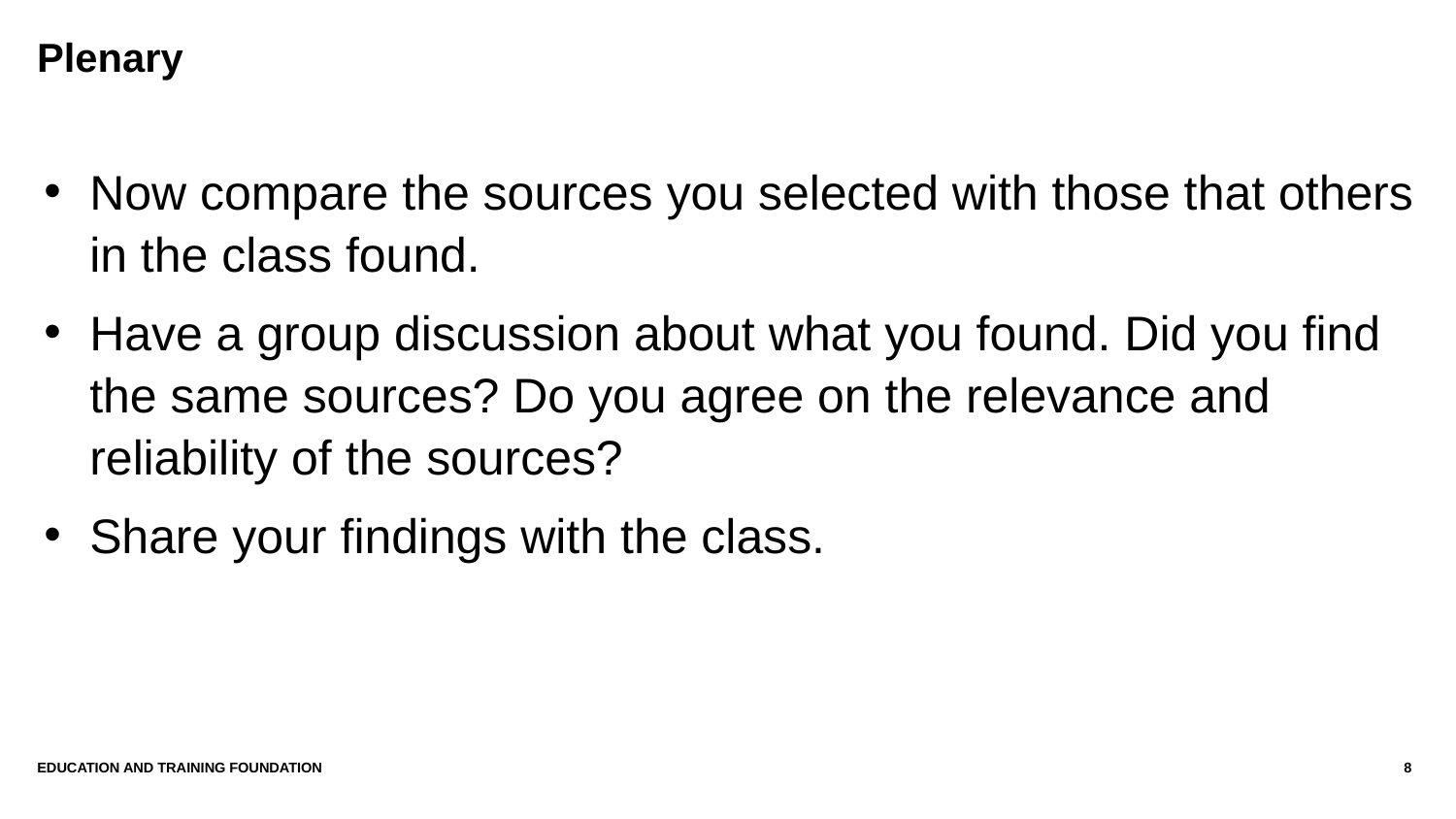

# Plenary
Now compare the sources you selected with those that others in the class found.
Have a group discussion about what you found. Did you find the same sources? Do you agree on the relevance and reliability of the sources?
Share your findings with the class.
Education AND Training Foundation
8